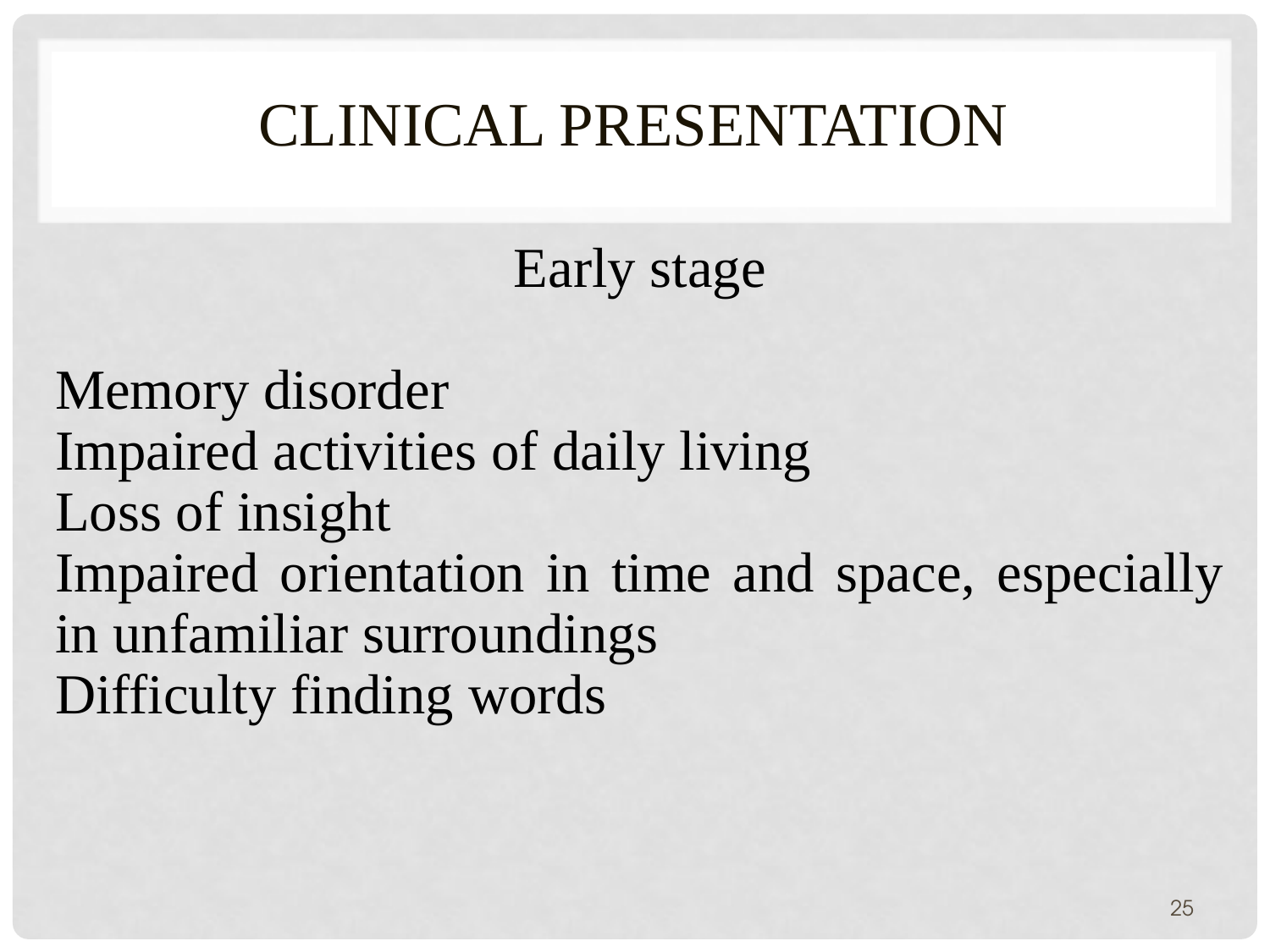

# Clinical presentation
Early stage

Memory disorder
Impaired activities of daily living
Loss of insight
Impaired orientation in time and space, especially in unfamiliar surroundings
Difficulty finding words

25